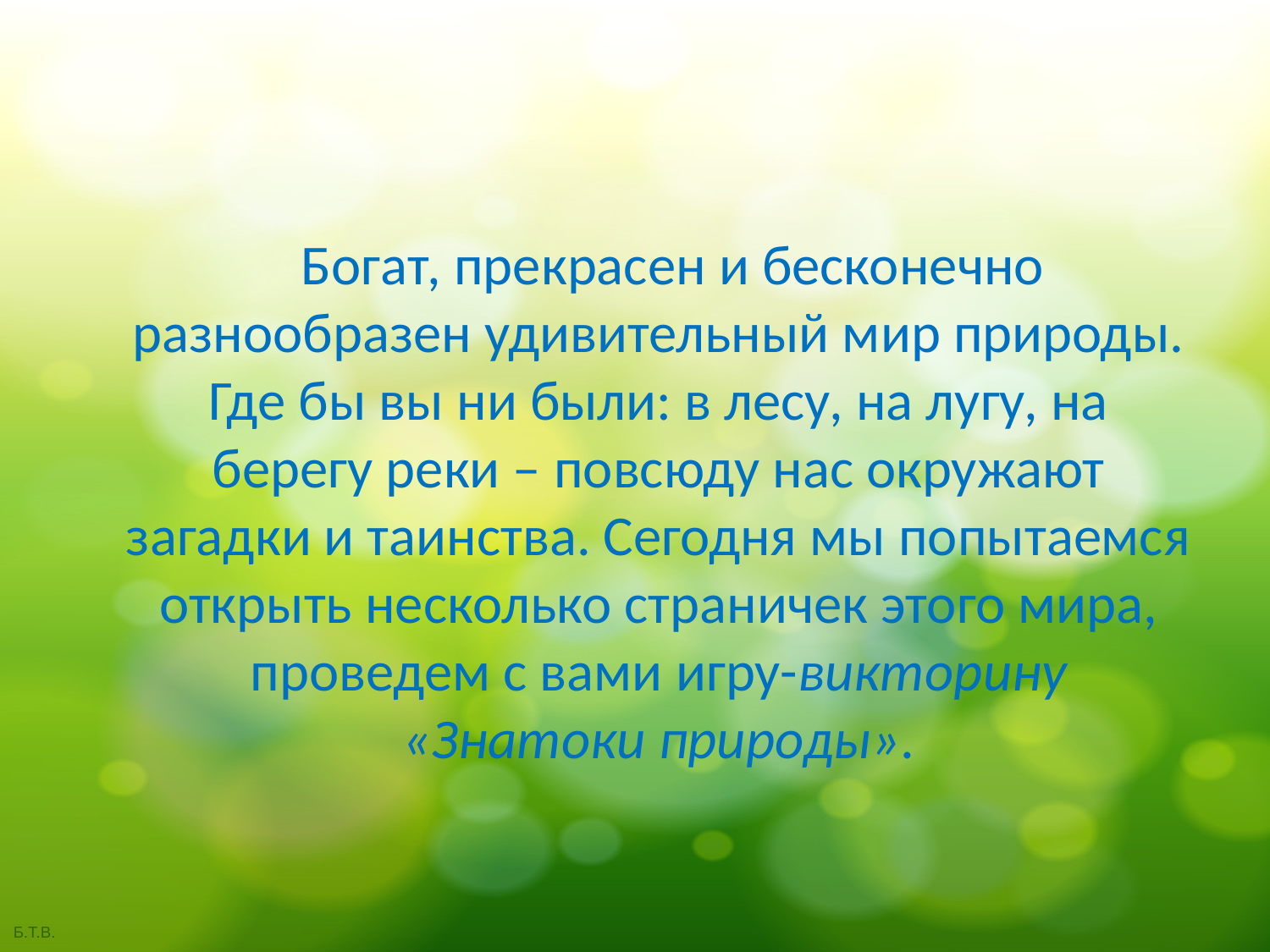

#
      Богат, прекрасен и бесконечно разнообразен удивительный мир природы. Где бы вы ни были: в лесу, на лугу, на берегу реки – повсюду нас окружают загадки и таинства. Сегодня мы попытаемся открыть несколько страничек этого мира, проведем с вами игру-викторину «Знатоки природы».